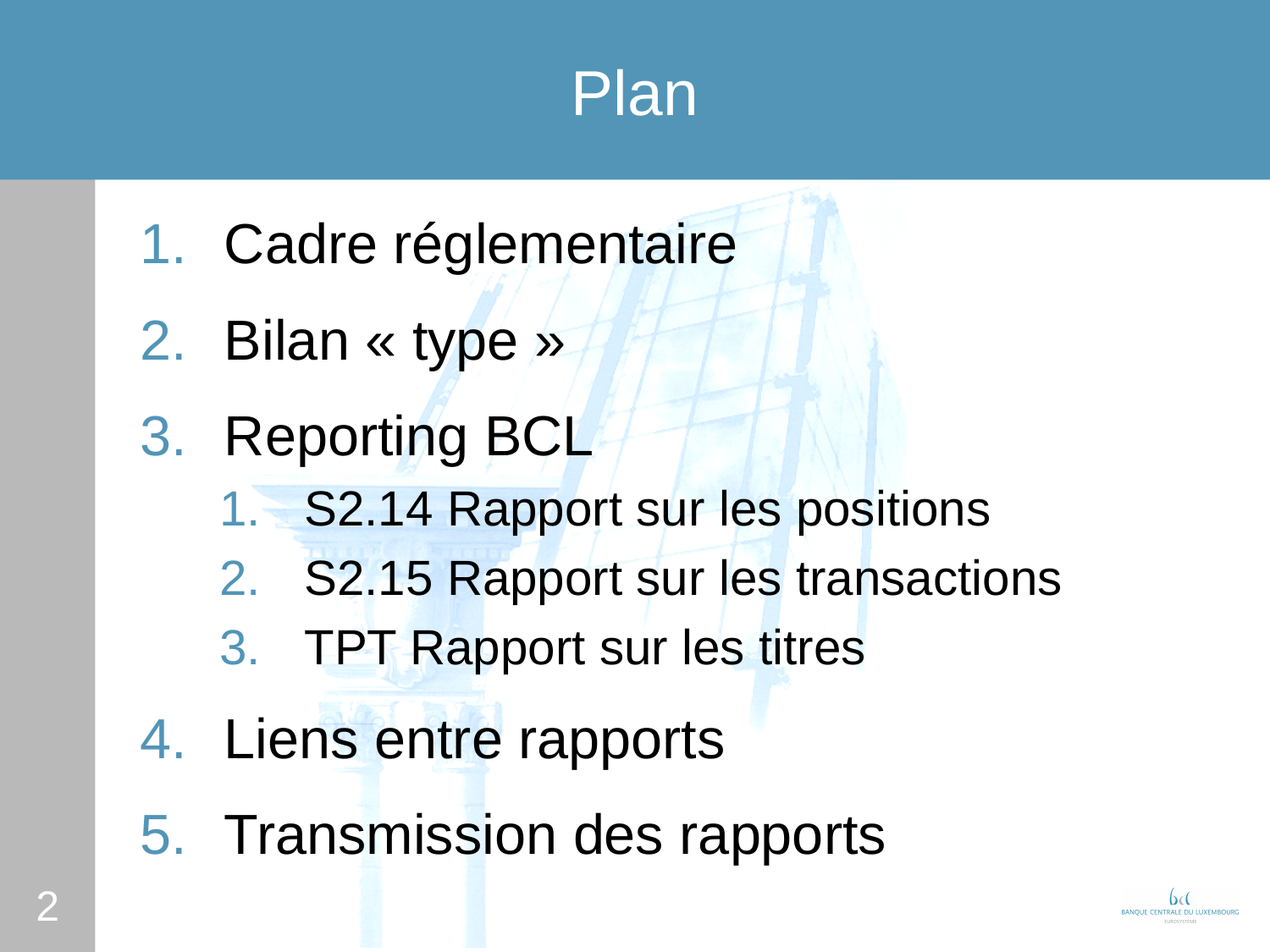

# Plan
Cadre réglementaire
Bilan « type »
Reporting BCL
S2.14 Rapport sur les positions
S2.15 Rapport sur les transactions
TPT Rapport sur les titres
Liens entre rapports
Transmission des rapports
2